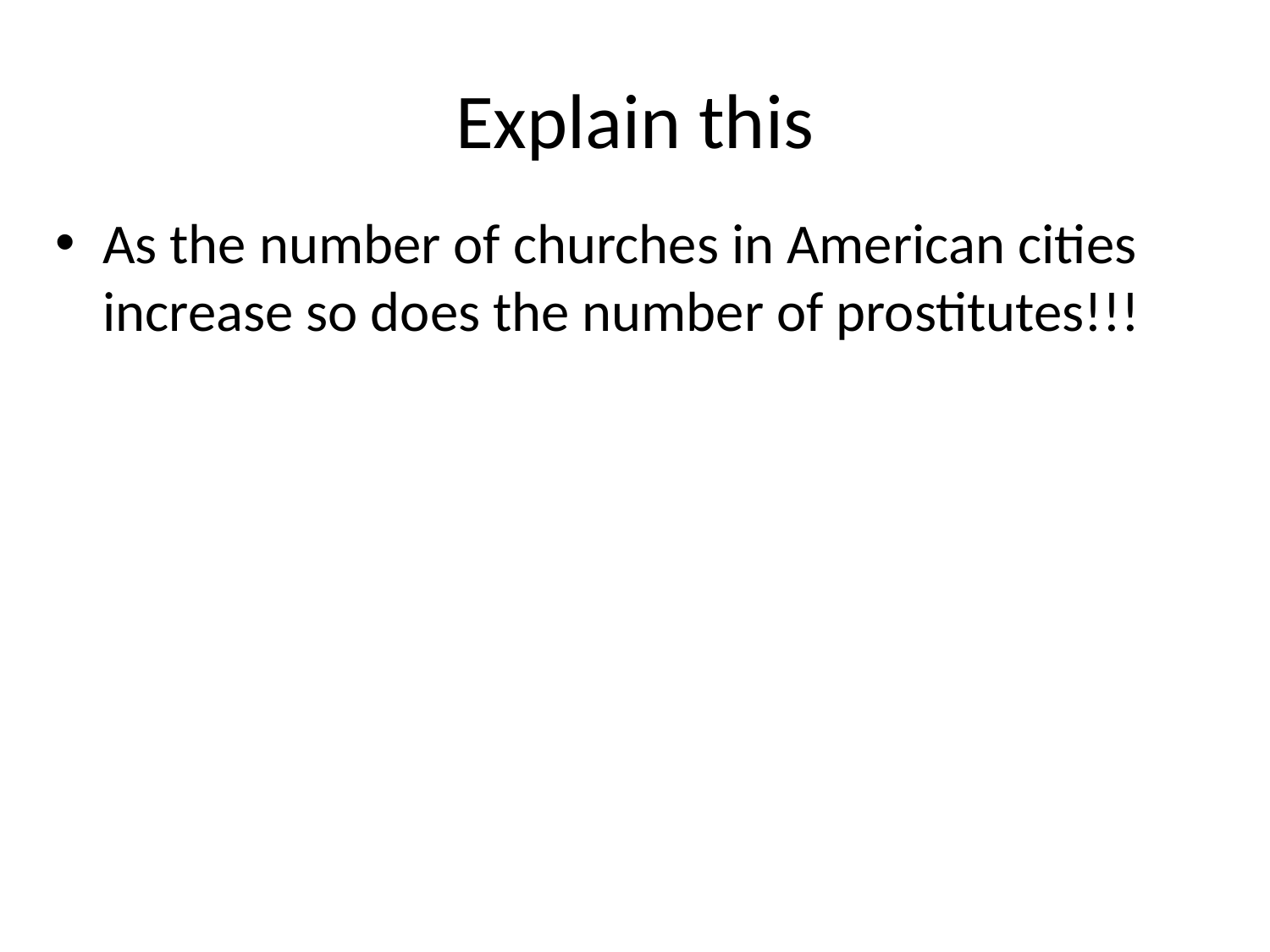

# Explain this
As the number of churches in American cities increase so does the number of prostitutes!!!